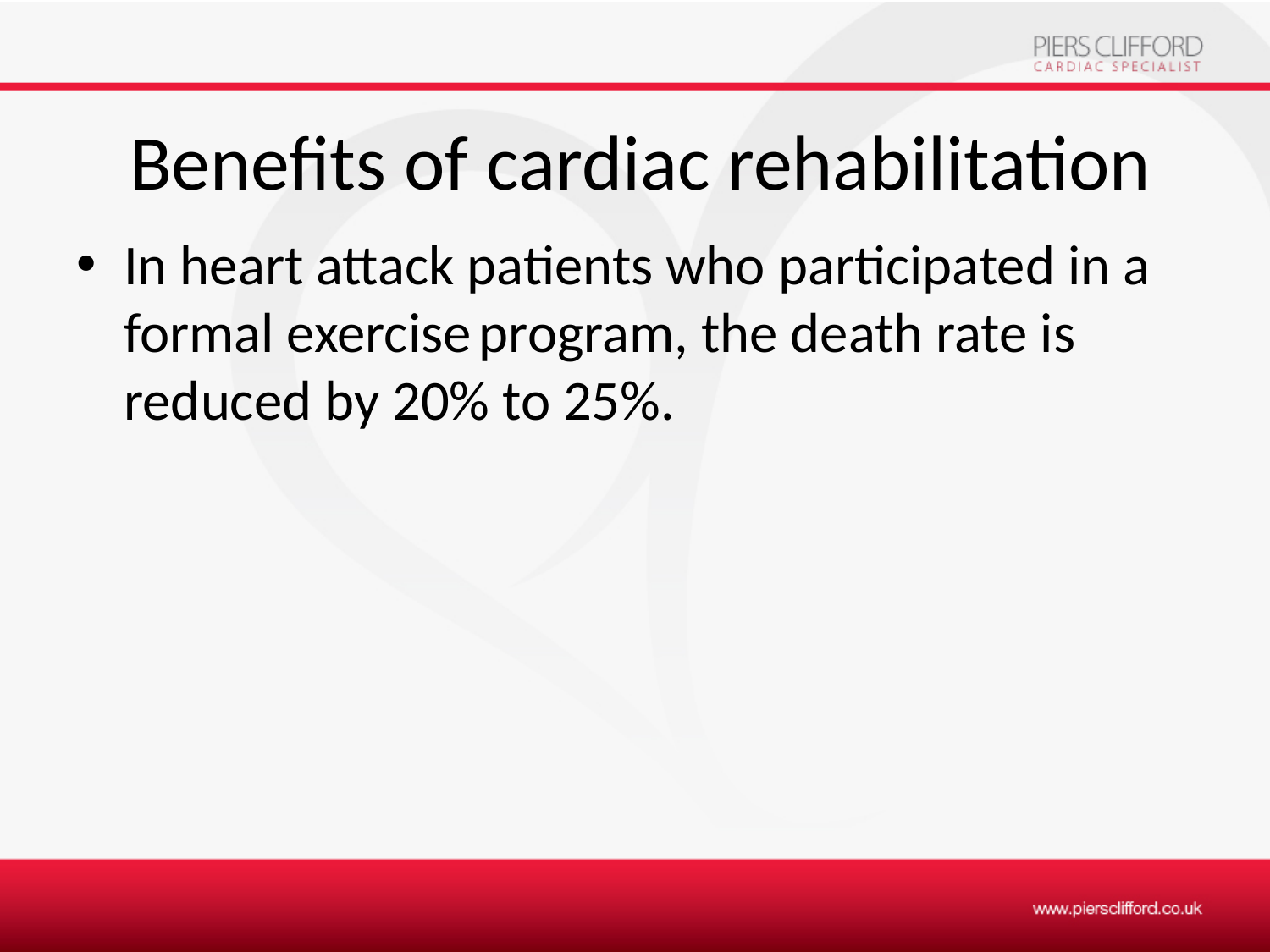

# Benefits of cardiac rehabilitation
In heart attack patients who participated in a formal exercise program, the death rate is reduced by 20% to 25%.